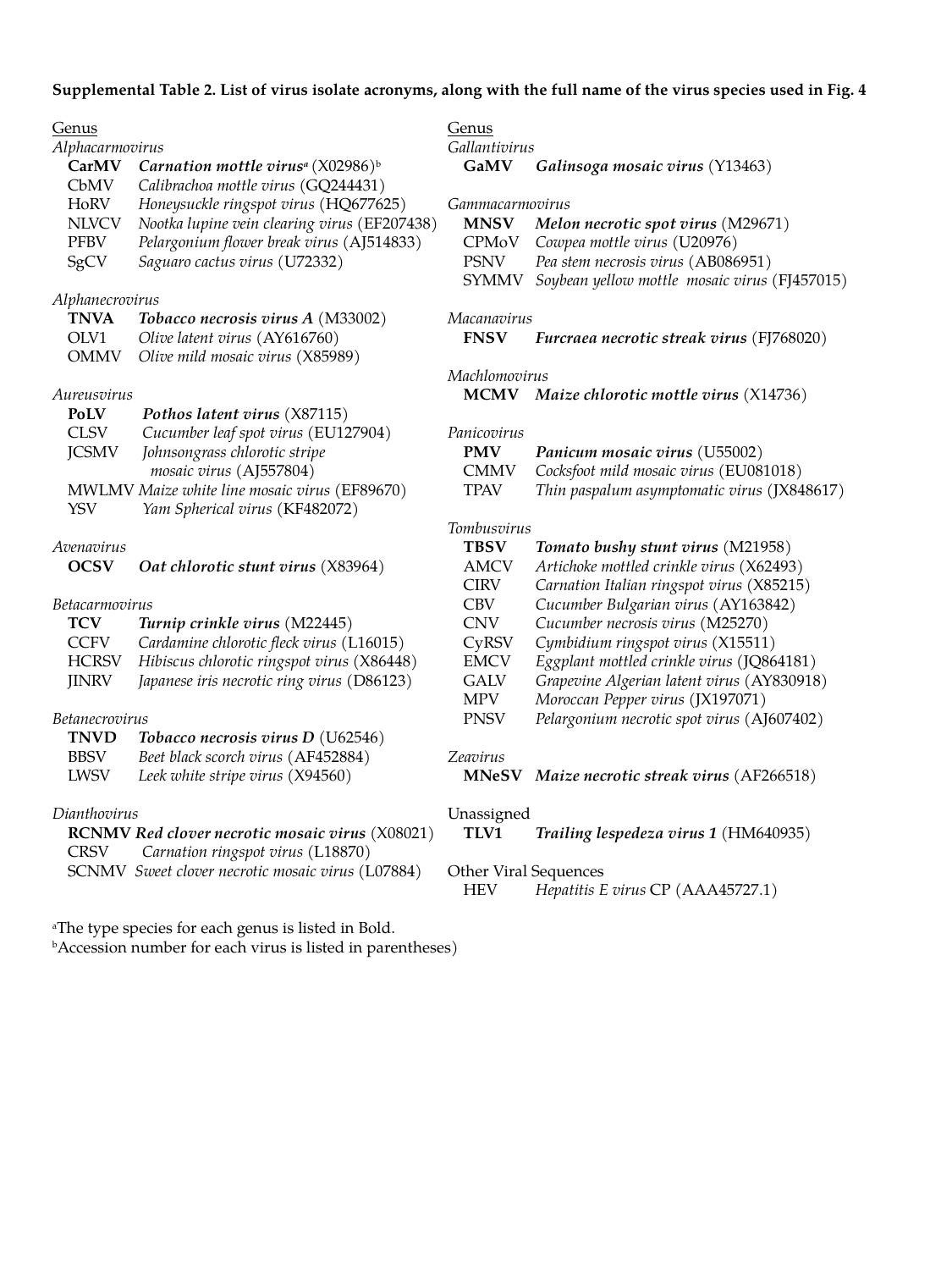

Supplemental Table 2. List of virus isolate acronyms, along with the full name of the virus species used in Fig. 4

Genus		Genus
Alphacarmovirus	Gallantivirus
	CarMV	Carnation mottle virusa (X02986)b		GaMV 	Galinsoga mosaic virus (Y13463)
	CbMV   	Calibrachoa mottle virus (GQ244431)
	HoRV	Honeysuckle ringspot virus (HQ677625)	Gammacarmovirus
	NLVCV 	Nootka lupine vein clearing virus (EF207438)		MNSV	Melon necrotic spot virus (M29671)
	PFBV	Pelargonium flower break virus (AJ514833)		CPMoV	Cowpea mottle virus (U20976)
	SgCV	Saguaro cactus virus (U72332)		PSNV	Pea stem necrosis virus (AB086951)
				SYMMV	Soybean yellow mottle  mosaic virus (FJ457015)
Alphanecrovirus
	TNVA	Tobacco necrosis virus A (M33002)	Macanavirus
	OLV1	Olive latent virus (AY616760)		FNSV 	Furcraea necrotic streak virus (FJ768020)
	OMMV	Olive mild mosaic virus (X85989)
			Machlomovirus
Aureusvirus			MCMV	Maize chlorotic mottle virus (X14736)
	PoLV	 Pothos latent virus (X87115)
	CLSV	 Cucumber leaf spot virus (EU127904)	Panicovirus
	JCSMV	 Johnsongrass chlorotic stripe 		PMV	Panicum mosaic virus (U55002)
		   mosaic virus (AJ557804)		CMMV	Cocksfoot mild mosaic virus (EU081018)
	MWLMV Maize white line mosaic virus (EF89670)		TPAV	Thin paspalum asymptomatic virus (JX848617)
	YSV 	 Yam Spherical virus (KF482072)
			Tombusvirus
Avenavirus			TBSV	Tomato bushy stunt virus (M21958)
	OCSV	Oat chlorotic stunt virus (X83964)		AMCV	Artichoke mottled crinkle virus (X62493)
				CIRV	Carnation Italian ringspot virus (X85215)
Betacarmovirus		CBV 	Cucumber Bulgarian virus (AY163842)
	TCV	Turnip crinkle virus (M22445)		CNV 	Cucumber necrosis virus (M25270)
	CCFV	Cardamine chlorotic fleck virus (L16015)		CyRSV	Cymbidium ringspot virus (X15511)
	HCRSV 	Hibiscus chlorotic ringspot virus (X86448)		EMCV	Eggplant mottled crinkle virus (JQ864181)
	JINRV 	Japanese iris necrotic ring virus (D86123)		GALV	Grapevine Algerian latent virus (AY830918)
				MPV 	Moroccan Pepper virus (JX197071)
Betanecrovirus		PNSV	Pelargonium necrotic spot virus (AJ607402)
	TNVD 	Tobacco necrosis virus D (U62546)
	BBSV	Beet black scorch virus (AF452884)	Zeavirus
	LWSV	Leek white stripe virus (X94560)		MNeSV	Maize necrotic streak virus (AF266518)

Dianthovirus		Unassigned
	RCNMV Red clover necrotic mosaic virus (X08021)		TLV1	Trailing lespedeza virus 1 (HM640935)
	CRSV	 Carnation ringspot virus (L18870)
	SCNMV  Sweet clover necrotic mosaic virus (L07884)	Other Viral Sequences
				HEV	Hepatitis E virus CP (AAA45727.1)

aThe type species for each genus is listed in Bold.
bAccession number for each virus is listed in parentheses)